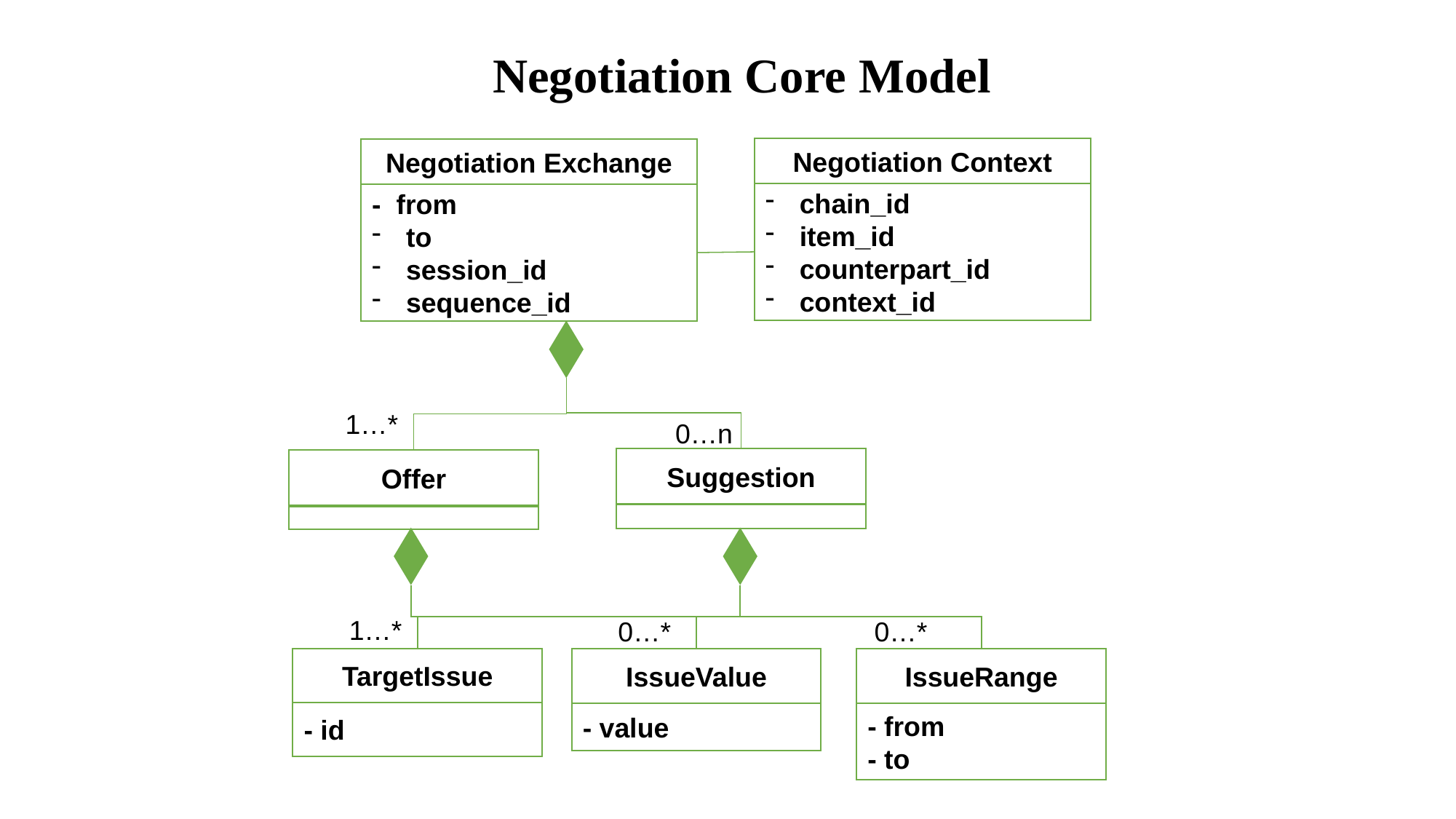

Negotiation Core Model
Negotiation Context
Negotiation Exchange
chain_id
item_id
counterpart_id
context_id
-  from
to
session_id
sequence_id

1…*
0…n
Suggestion
Offer

1…*
0…*
0…*
TargetIssue
IssueValue
IssueRange
- id
- value
- from
- to